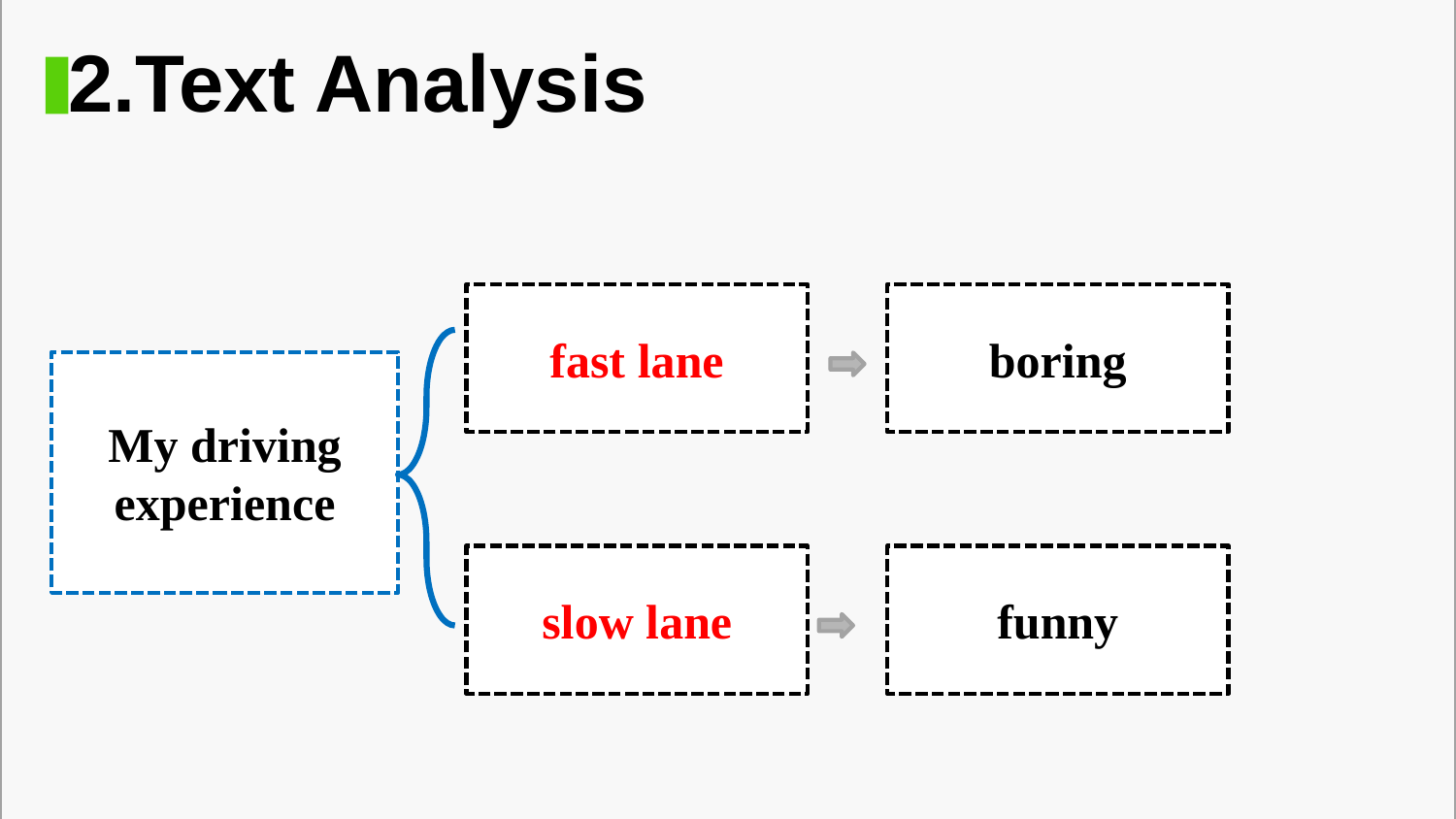

2.Text Analysis

fast lane
boring

My driving experience

slow lane
funny